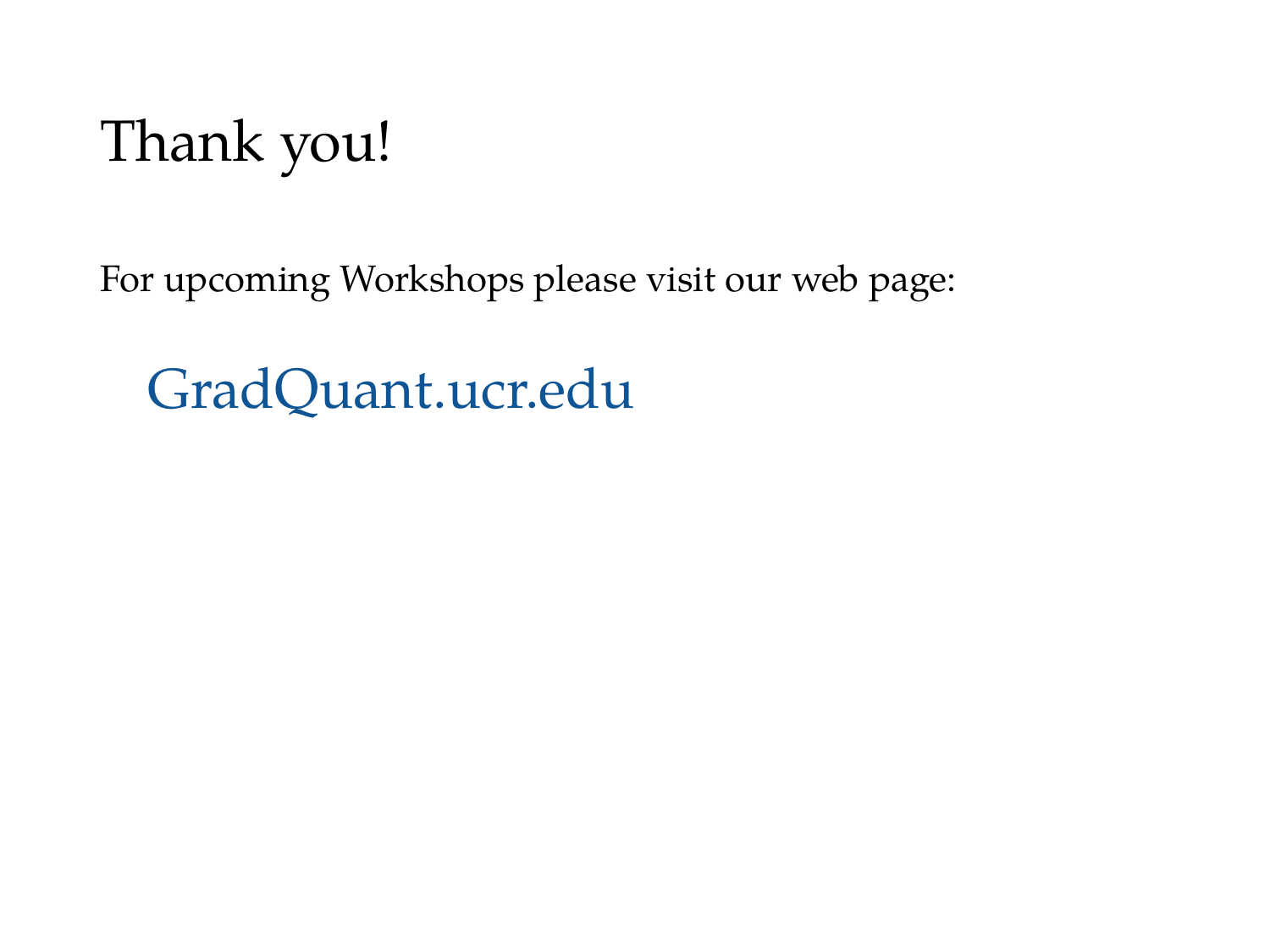

# Thank you!
For upcoming Workshops please visit our web page:

GradQuant.ucr.edu